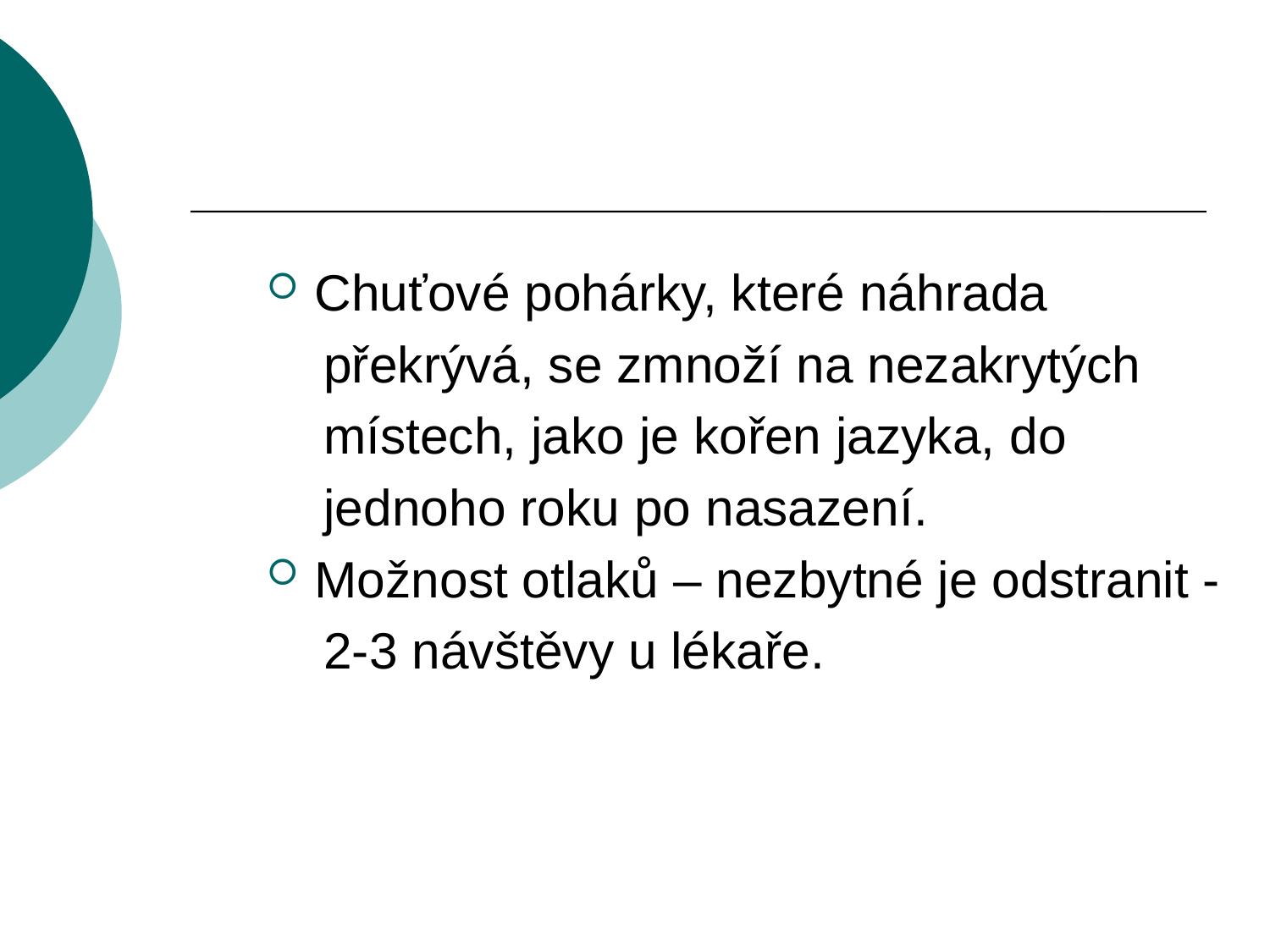

Chuťové pohárky, které náhrada
    překrývá, se zmnoží na nezakrytých
    místech, jako je kořen jazyka, do
    jednoho roku po nasazení.
Možnost otlaků – nezbytné je odstranit -
    2-3 návštěvy u lékaře.